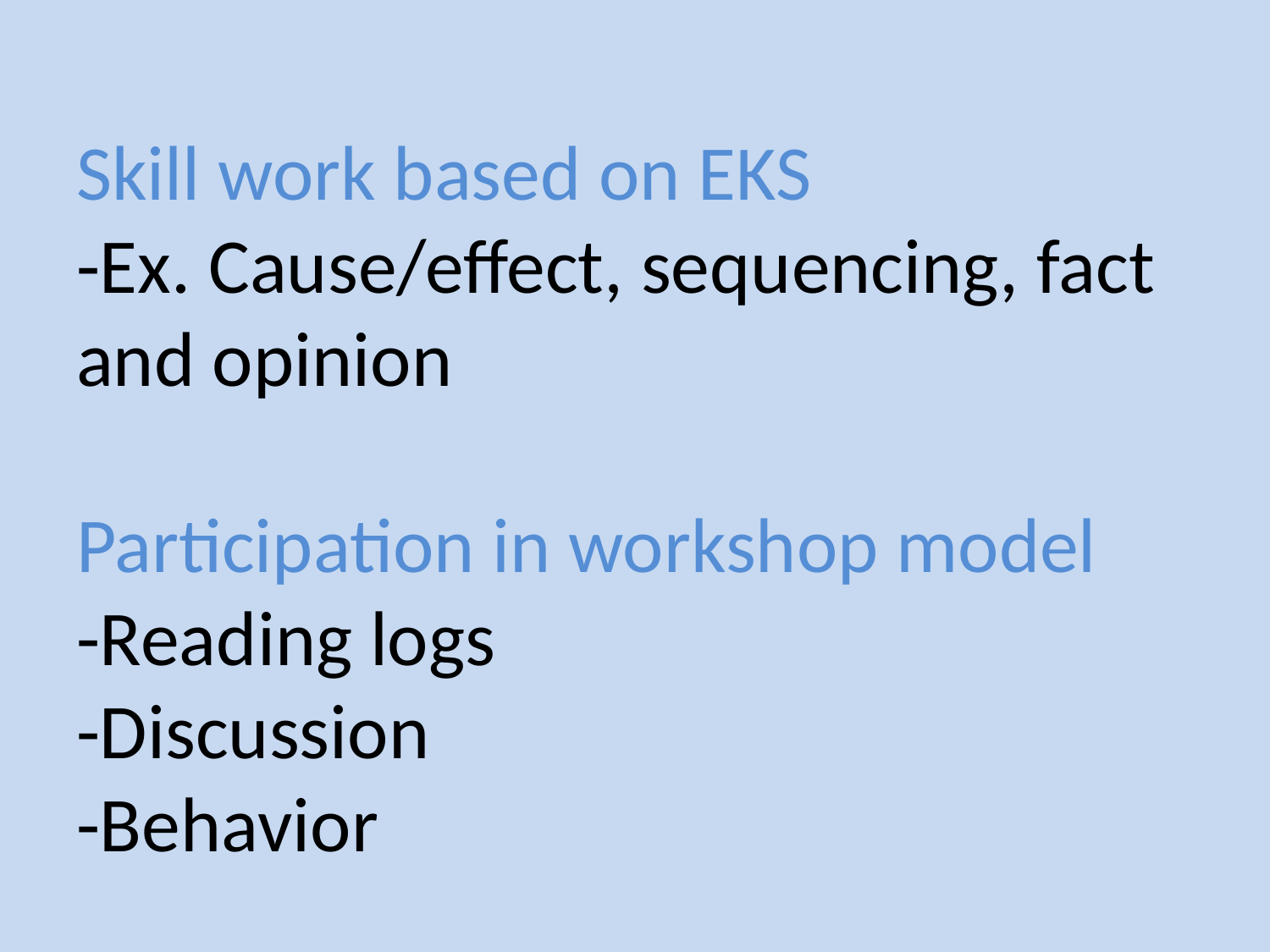

# Skill work based on EKS -Ex. Cause/effect, sequencing, fact and opinion  Participation in workshop model -Reading logs -Discussion -Behavior